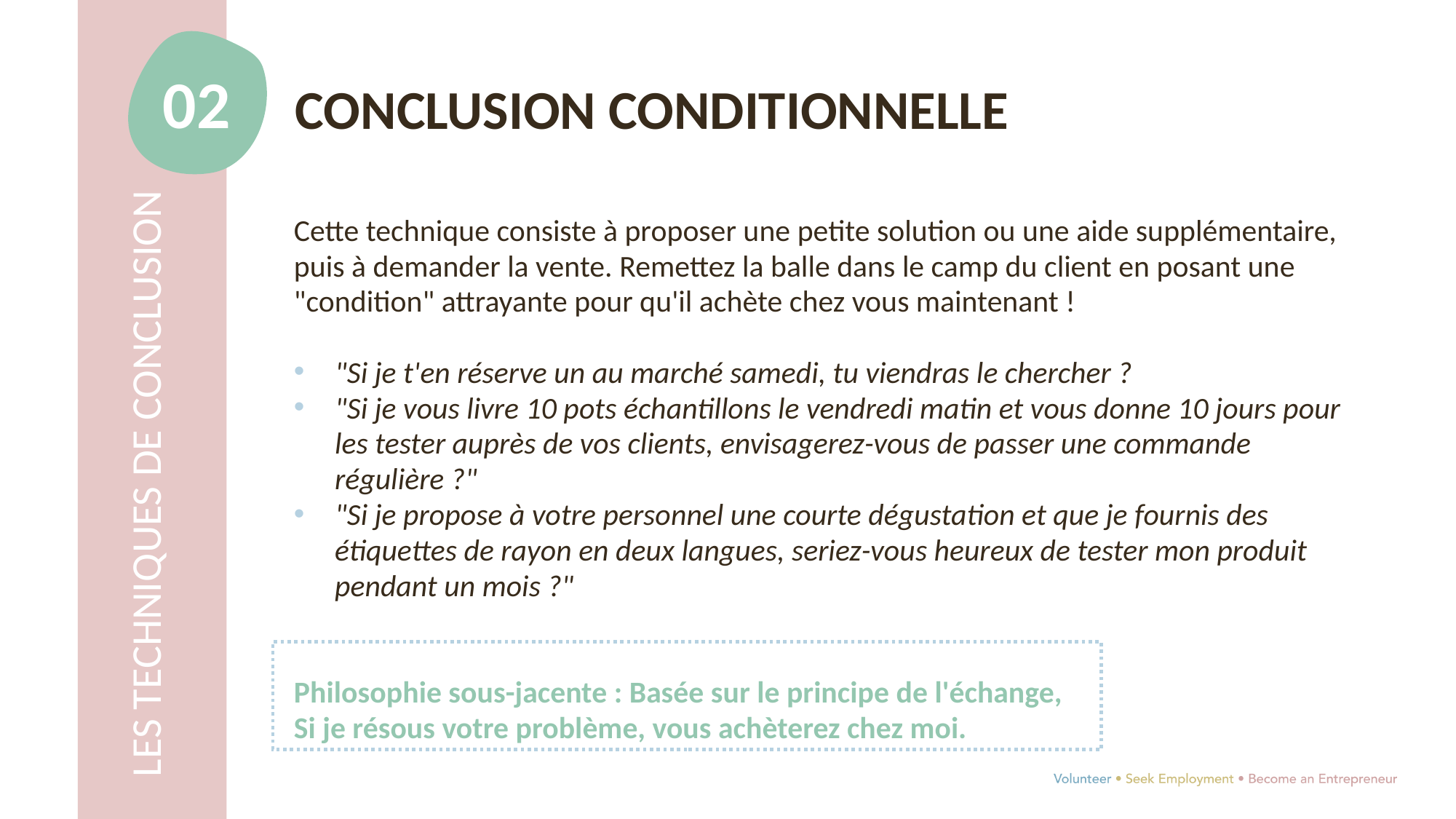

02

CONCLUSION CONDITIONNELLE
Cette technique consiste à proposer une petite solution ou une aide supplémentaire, puis à demander la vente. Remettez la balle dans le camp du client en posant une "condition" attrayante pour qu'il achète chez vous maintenant !

"Si je t'en réserve un au marché samedi, tu viendras le chercher ?
"Si je vous livre 10 pots échantillons le vendredi matin et vous donne 10 jours pour les tester auprès de vos clients, envisagerez-vous de passer une commande régulière ?"
"Si je propose à votre personnel une courte dégustation et que je fournis des étiquettes de rayon en deux langues, seriez-vous heureux de tester mon produit pendant un mois ?"

Philosophie sous-jacente : Basée sur le principe de l'échange,
Si je résous votre problème, vous achèterez chez moi.

LES TECHNIQUES DE CONCLUSION